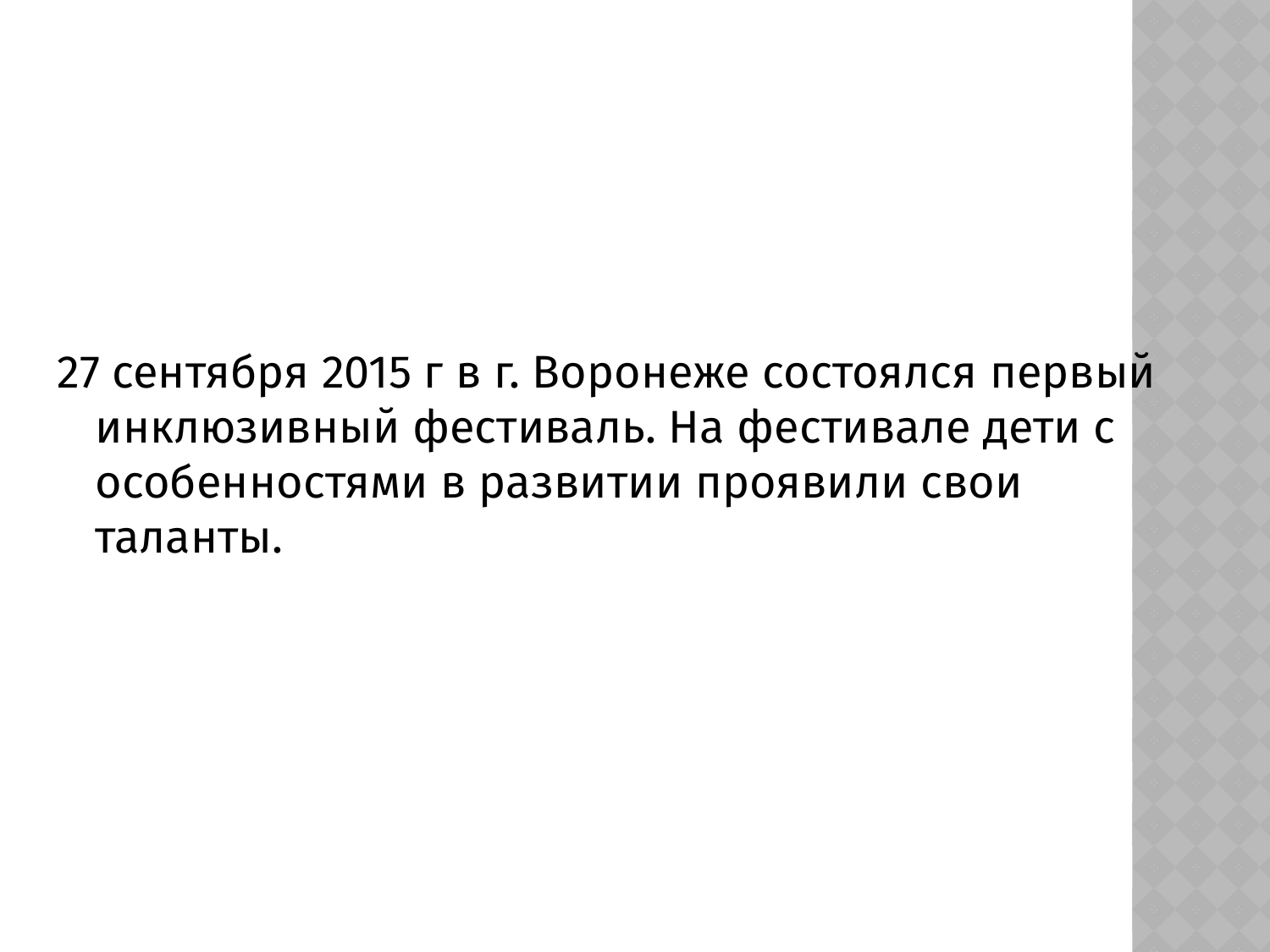

27 сентября 2015 г в г. Воронеже состоялся первый инклюзивный фестиваль. На фестивале дети с особенностями в развитии проявили свои таланты.